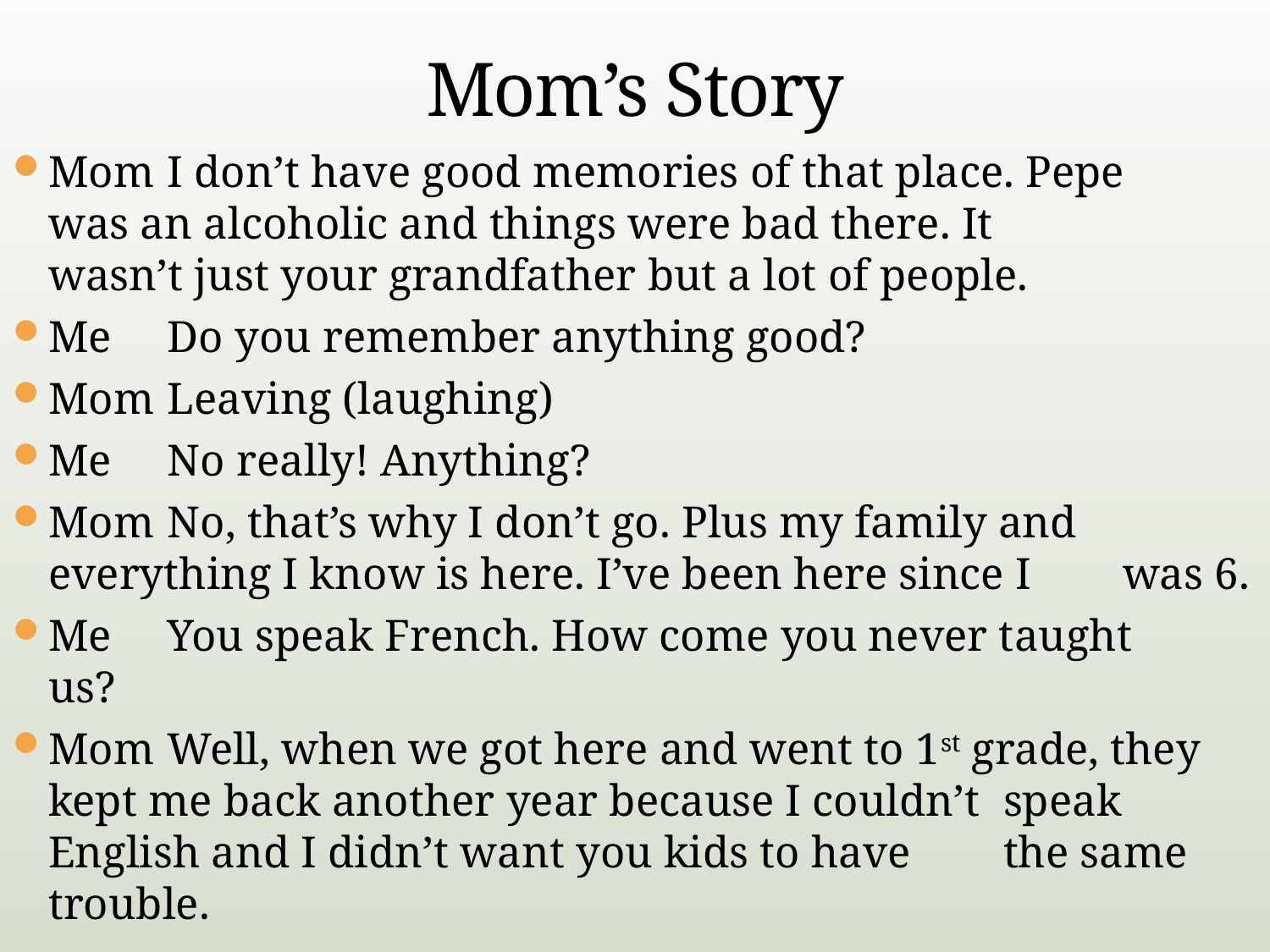

# Mom’s Story
Mom	I don’t have good memories of that place. Pepe 		was an alcoholic and things were bad there. It 		wasn’t just your grandfather but a lot of people.
Me		Do you remember anything good?
Mom	Leaving (laughing)
Me		No really! Anything?
Mom	No, that’s why I don’t go. Plus my family and 			everything I know is here. I’ve been here since I 		was 6.
Me		You speak French. How come you never taught 		us?
Mom	Well, when we got here and went to 1st grade, they 		kept me back another year because I couldn’t 		speak English and I didn’t want you kids to have 		the same trouble.